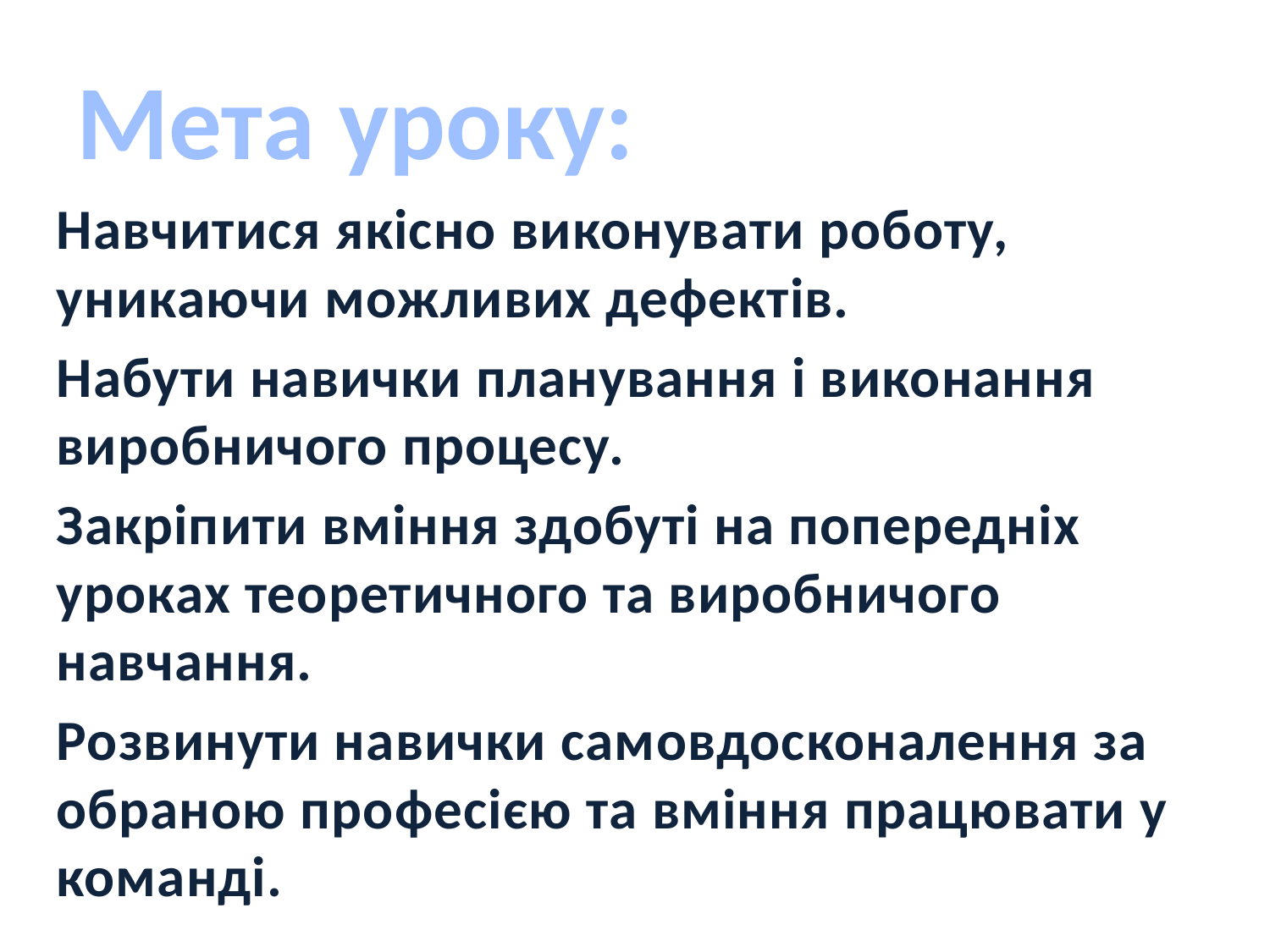

# Мета уроку:
		Навчитися якісно виконувати роботу, уникаючи можливих дефектів.
		Набути навички планування і виконання виробничого процесу.
		Закріпити вміння здобуті на попередніх уроках теоретичного та виробничого навчання.
		Розвинути навички самовдосконалення за обраною професією та вміння працювати у команді.